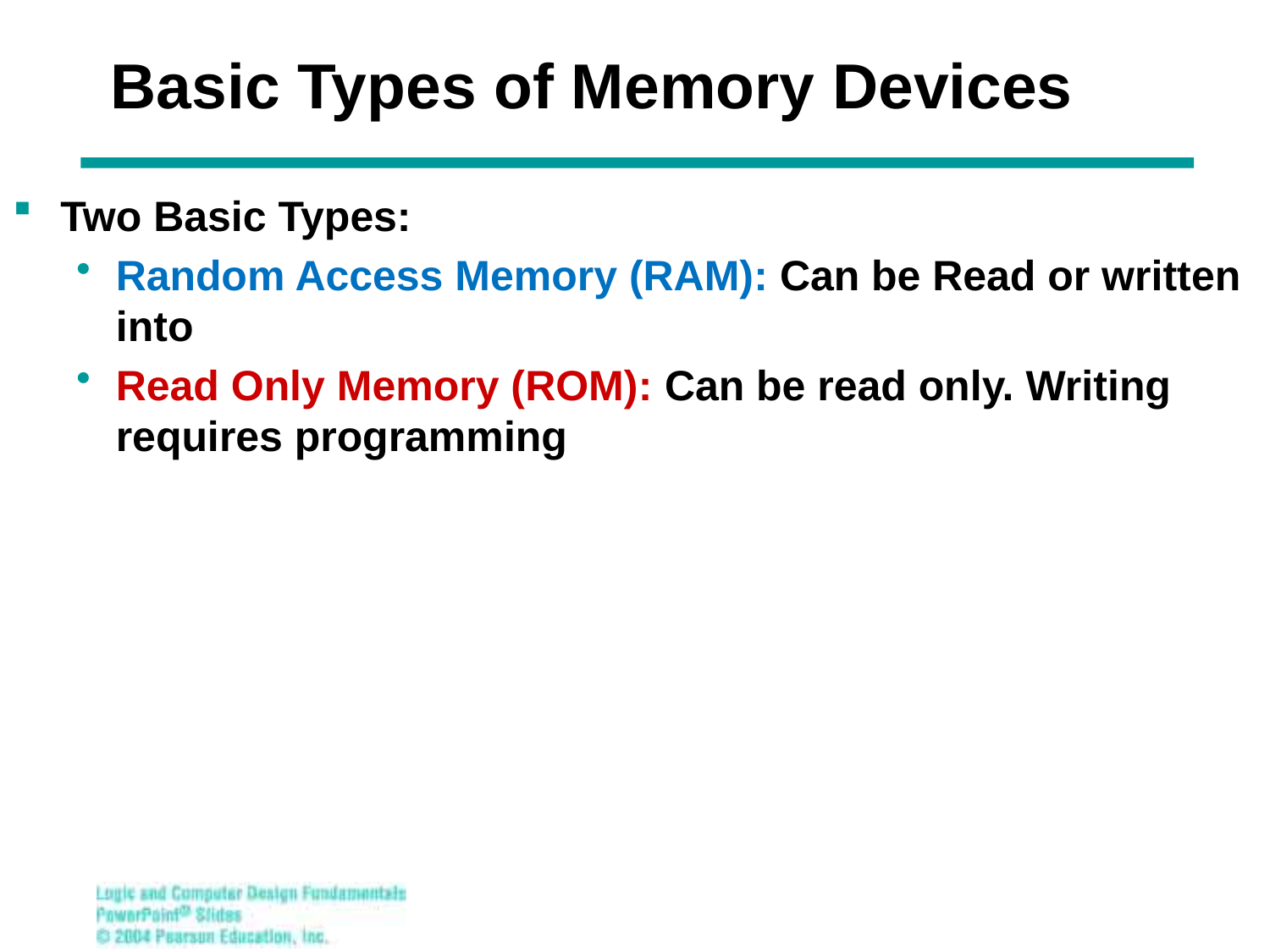

# Basic Types of Memory Devices
Two Basic Types:
Random Access Memory (RAM): Can be Read or written into
Read Only Memory (ROM): Can be read only. Writing requires programming